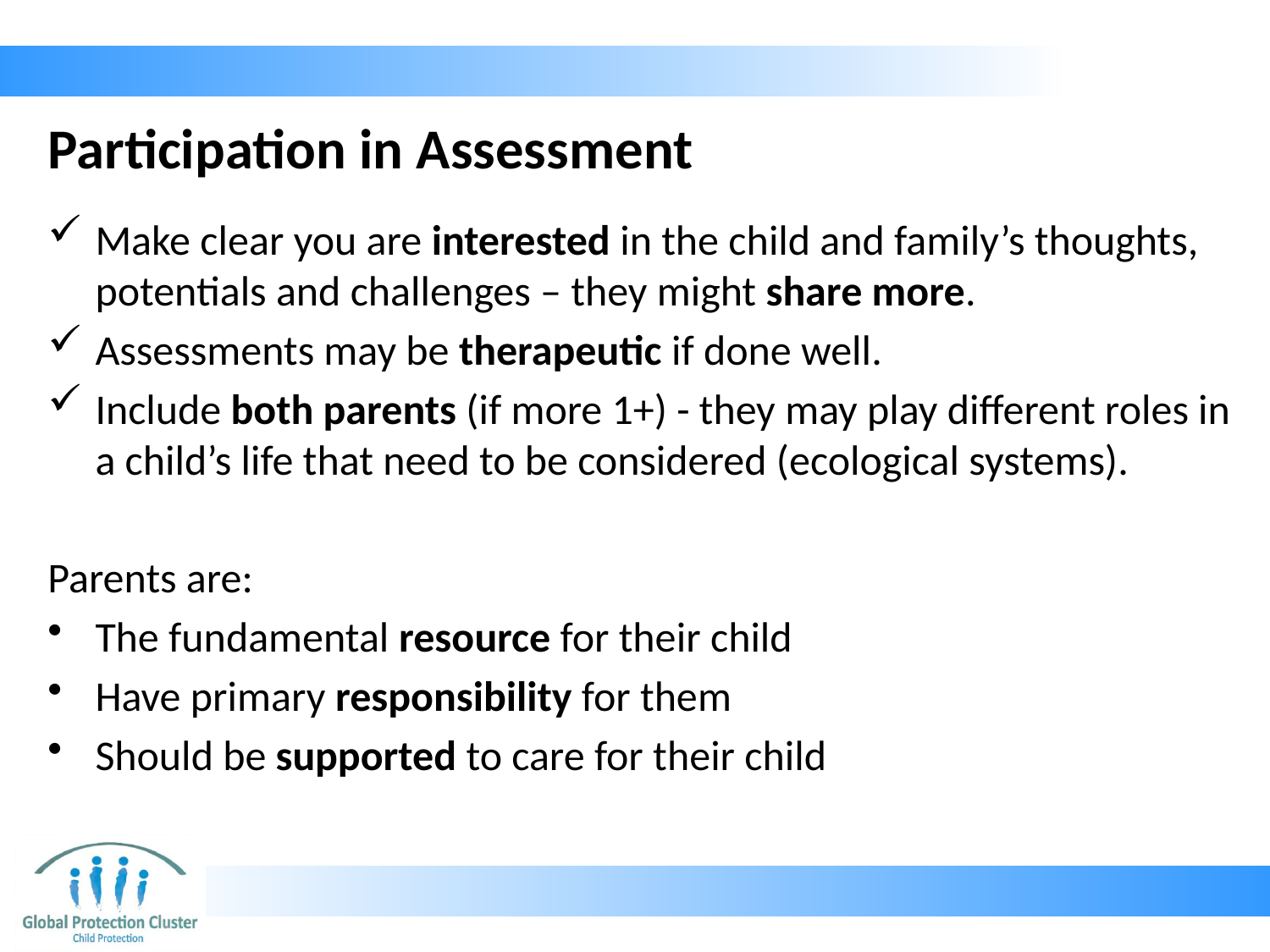

# Participation in Assessment
Make clear you are interested in the child and family’s thoughts, potentials and challenges – they might share more.
Assessments may be therapeutic if done well.
Include both parents (if more 1+) - they may play different roles in a child’s life that need to be considered (ecological systems).

Parents are:
The fundamental resource for their child
Have primary responsibility for them
Should be supported to care for their child